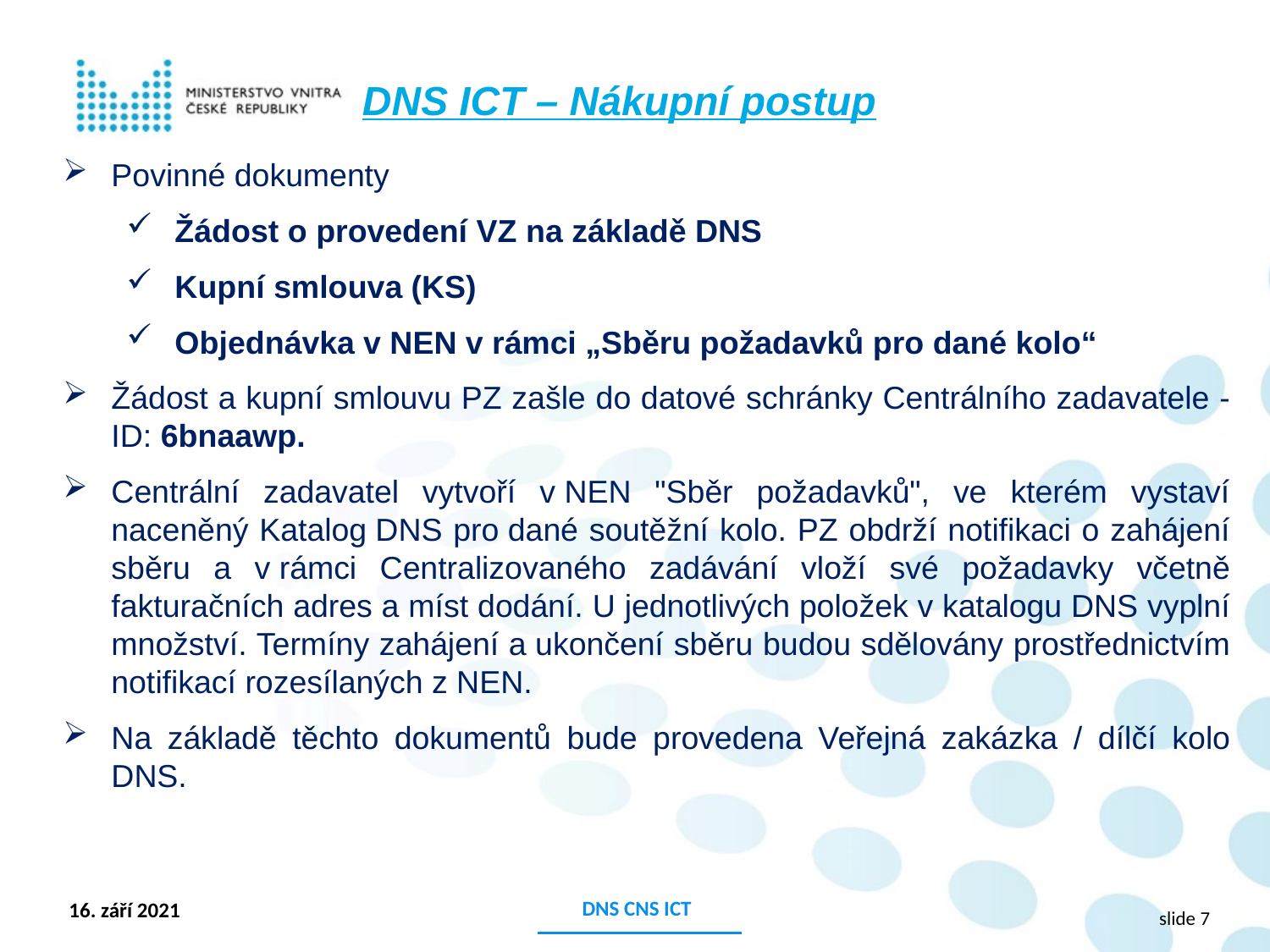

DNS ICT – Nákupní postup
Povinné dokumenty
Žádost o provedení VZ na základě DNS
Kupní smlouva (KS)
Objednávka v NEN v rámci „Sběru požadavků pro dané kolo“
Žádost a kupní smlouvu PZ zašle do datové schránky Centrálního zadavatele - ID: 6bnaawp.
Centrální zadavatel vytvoří v NEN "Sběr požadavků", ve kterém vystaví naceněný Katalog DNS pro dané soutěžní kolo. PZ obdrží notifikaci o zahájení sběru a v rámci Centralizovaného zadávání vloží své požadavky včetně fakturačních adres a míst dodání. U jednotlivých položek v katalogu DNS vyplní množství. Termíny zahájení a ukončení sběru budou sdělovány prostřednictvím notifikací rozesílaných z NEN.
Na základě těchto dokumentů bude provedena Veřejná zakázka / dílčí kolo DNS.